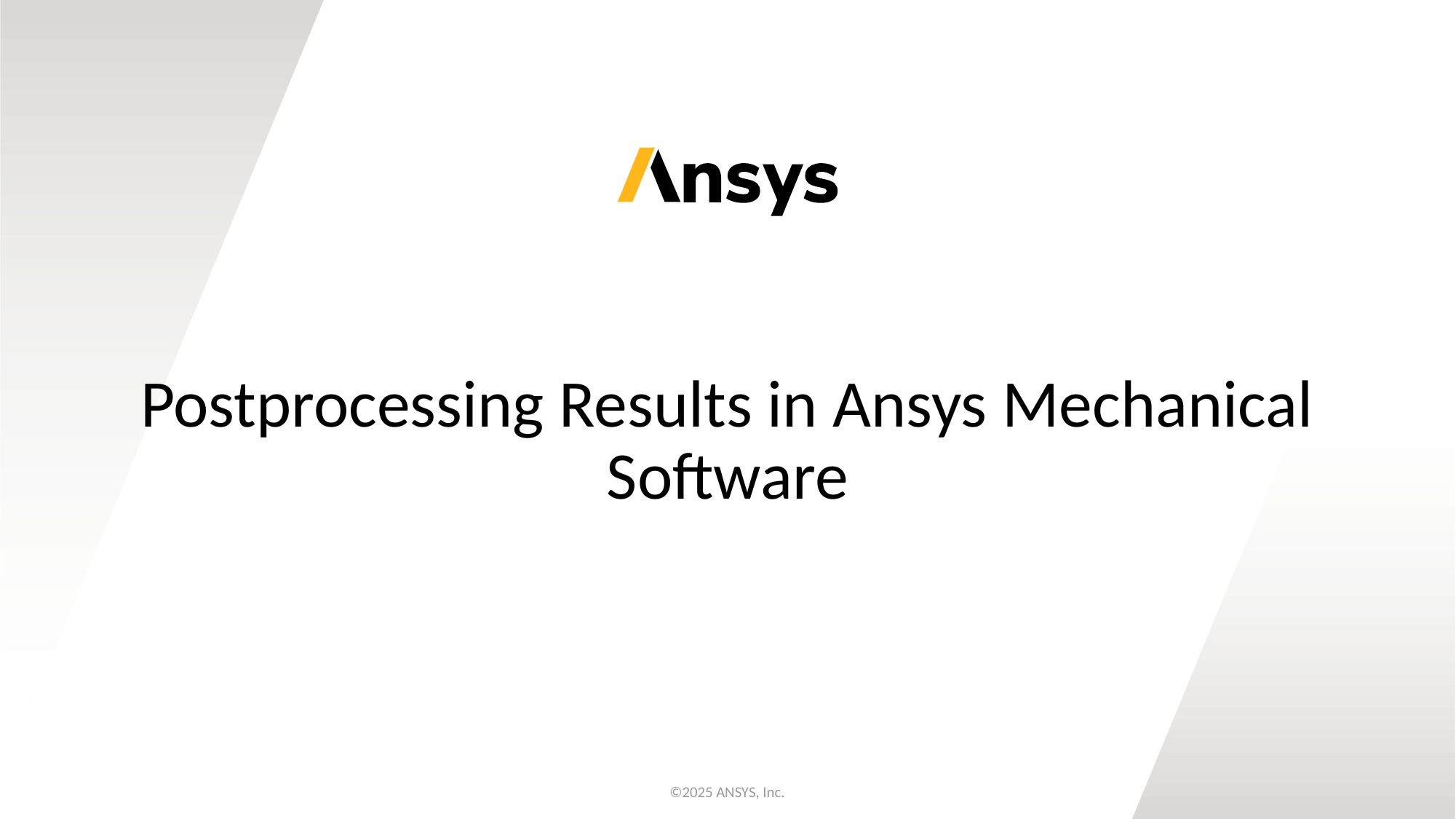

# Postprocessing Results in Ansys Mechanical Software